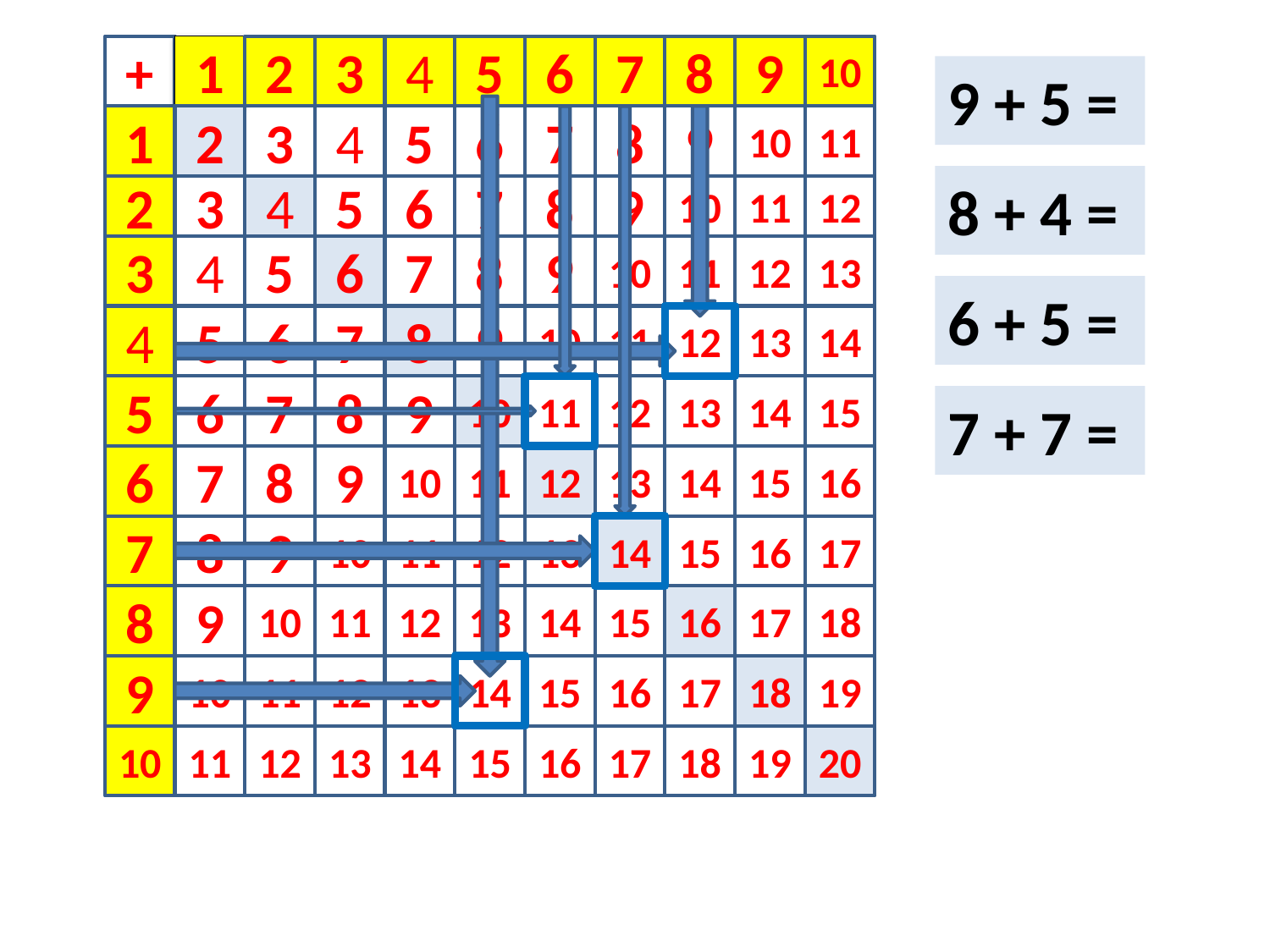

+
1
2
3
4
5
6
7
8
9
10
9 + 5 =

1
2
3
4
5
6
7

8

9

10
11
8 + 4 =
2
3
4
5
6
7
8
9
10
11
12
3
4
5
6
7
8
9
10
11
12
13
6 + 5 =
4
5
6
7
8
9
10
11
12

13
14

5
6
7
8
9
10
11

12
13
14
15
7 + 7 =

6
7
8
9
10
11
12
13
14
15
16
7
8
9
10
11
12
13
14

15
16
17

8
9
10
11
12
13
14
15
16
17
18
9
10
11
12
13
14

15
16
17
18
19

10
11
12
13
14
15
16
17
18
19
20